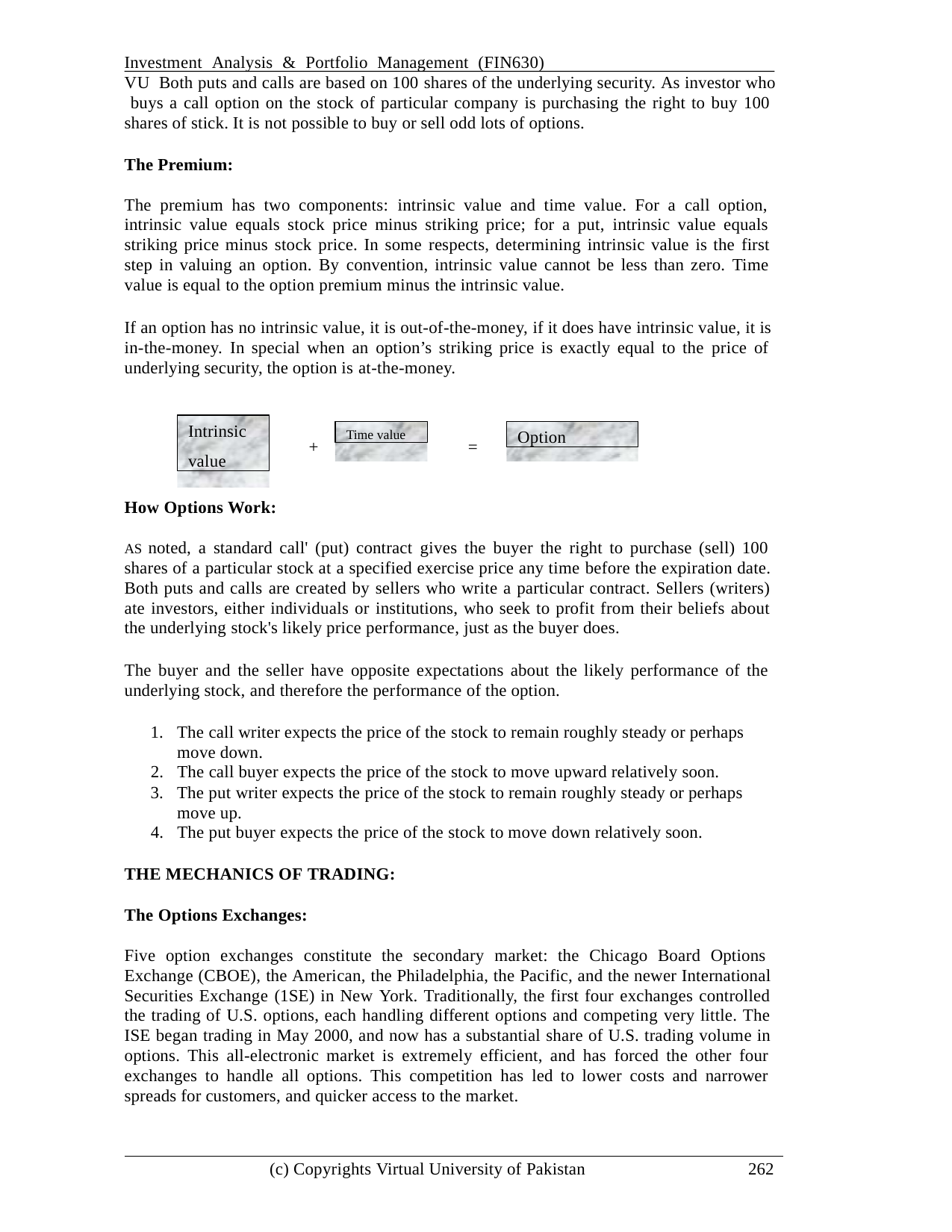

Investment Analysis & Portfolio Management (FIN630)	VU  Both puts and calls are based on 100 shares of the underlying security. As investor who  buys a call option on the stock of particular company is purchasing the right to buy 100  shares of stick. It is not possible to buy or sell odd lots of options.

The Premium:

The premium has two components: intrinsic value and time value. For a call option,  intrinsic value equals stock price minus striking price; for a put, intrinsic value equals  striking price minus stock price. In some respects, determining intrinsic value is the first  step in valuing an option. By convention, intrinsic value cannot be less than zero. Time  value is equal to the option premium minus the intrinsic value.

If an option has no intrinsic value, it is out-of-the-money, if it does have intrinsic value, it is  in-the-money. In special when an option’s striking price is exactly equal to the price of  underlying security, the option is at-the-money.

Intrinsic
value

Time value

Option
+
=
How Options Work:

AS noted, a standard call' (put) contract gives the buyer the right to purchase (sell) 100  shares of a particular stock at a specified exercise price any time before the expiration date.  Both puts and calls are created by sellers who write a particular contract. Sellers (writers)  ate investors, either individuals or institutions, who seek to profit from their beliefs about  the underlying stock's likely price performance, just as the buyer does.

The buyer and the seller have opposite expectations about the likely performance of the  underlying stock, and therefore the performance of the option.

The call writer expects the price of the stock to remain roughly steady or perhaps  move down.
The call buyer expects the price of the stock to move upward relatively soon.
The put writer expects the price of the stock to remain roughly steady or perhaps  move up.
The put buyer expects the price of the stock to move down relatively soon.

THE MECHANICS OF TRADING:

The Options Exchanges:

Five option exchanges constitute the secondary market: the Chicago Board Options  Exchange (CBOE), the American, the Philadelphia, the Pacific, and the newer International  Securities Exchange (1SE) in New York. Traditionally, the first four exchanges controlled  the trading of U.S. options, each handling different options and competing very little. The  ISE began trading in May 2000, and now has a substantial share of U.S. trading volume in  options. This all-electronic market is extremely efficient, and has forced the other four  exchanges to handle all options. This competition has led to lower costs and narrower  spreads for customers, and quicker access to the market.
(c) Copyrights Virtual University of Pakistan
262